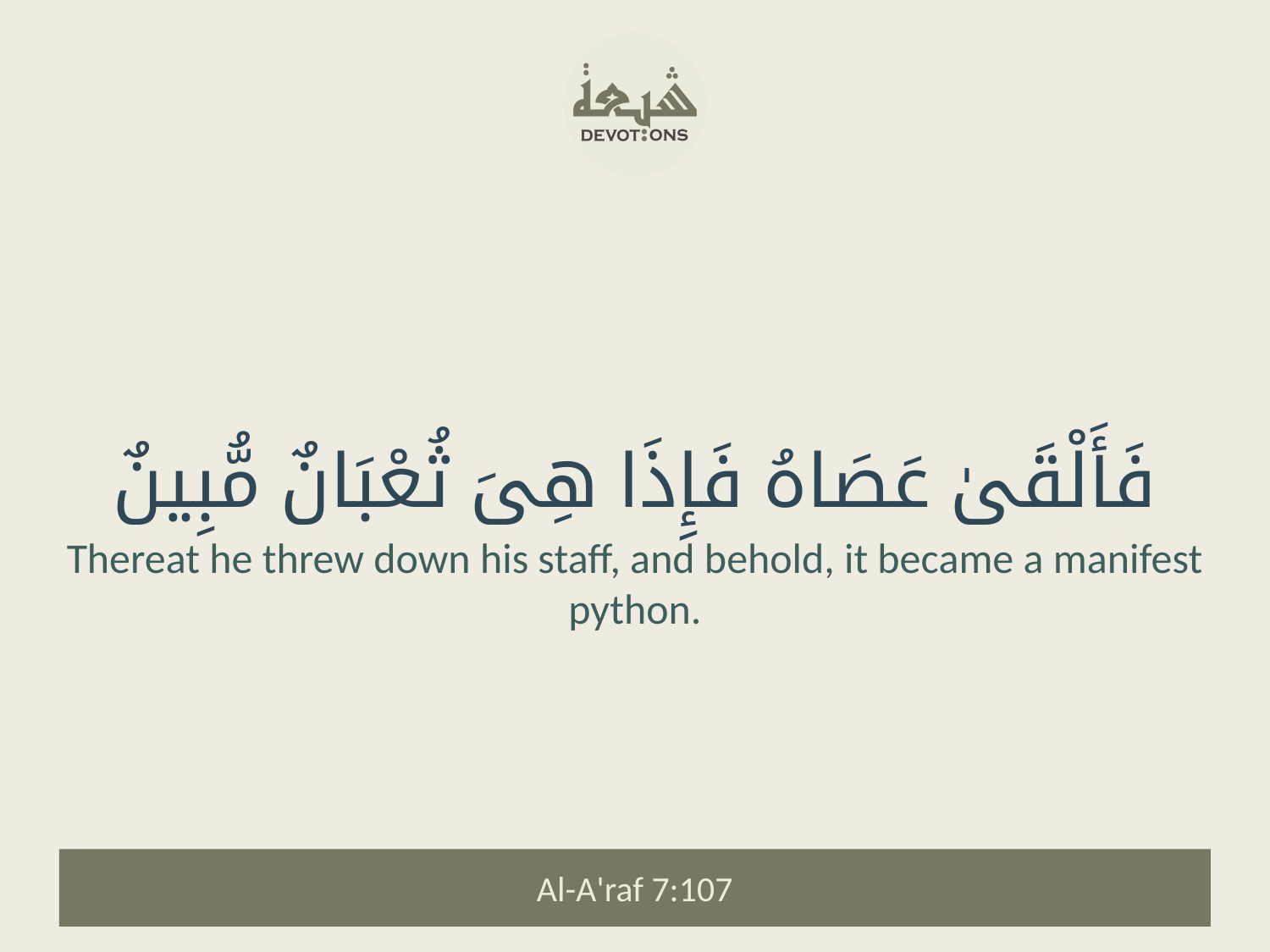

فَأَلْقَىٰ عَصَاهُ فَإِذَا هِىَ ثُعْبَانٌ مُّبِينٌ
Thereat he threw down his staff, and behold, it became a manifest python.
Al-A'raf 7:107